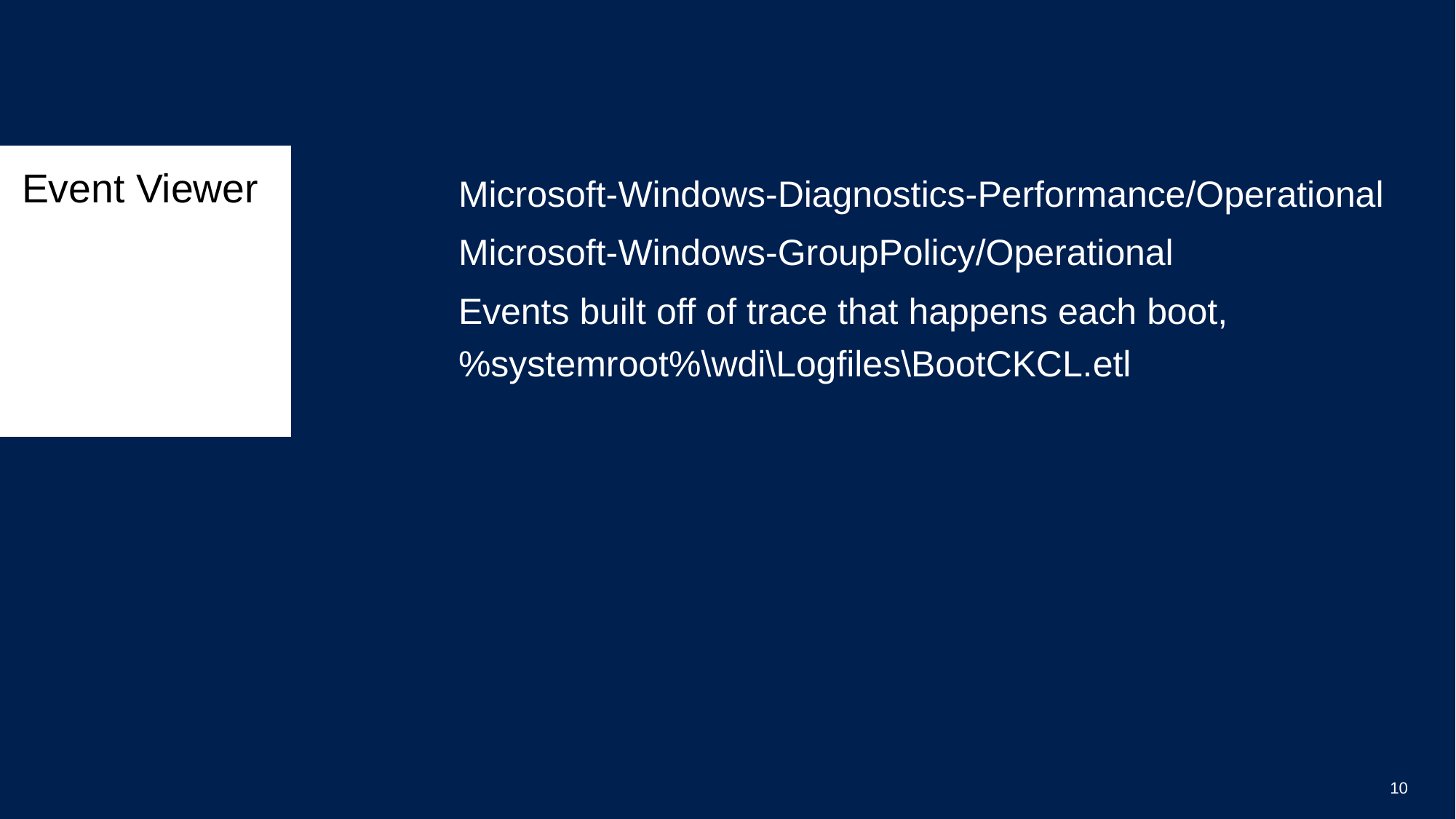

# Event Viewer
Microsoft-Windows-Diagnostics-Performance/Operational
Microsoft-Windows-GroupPolicy/Operational
Events built off of trace that happens each boot, %systemroot%\wdi\Logfiles\BootCKCL.etl
10